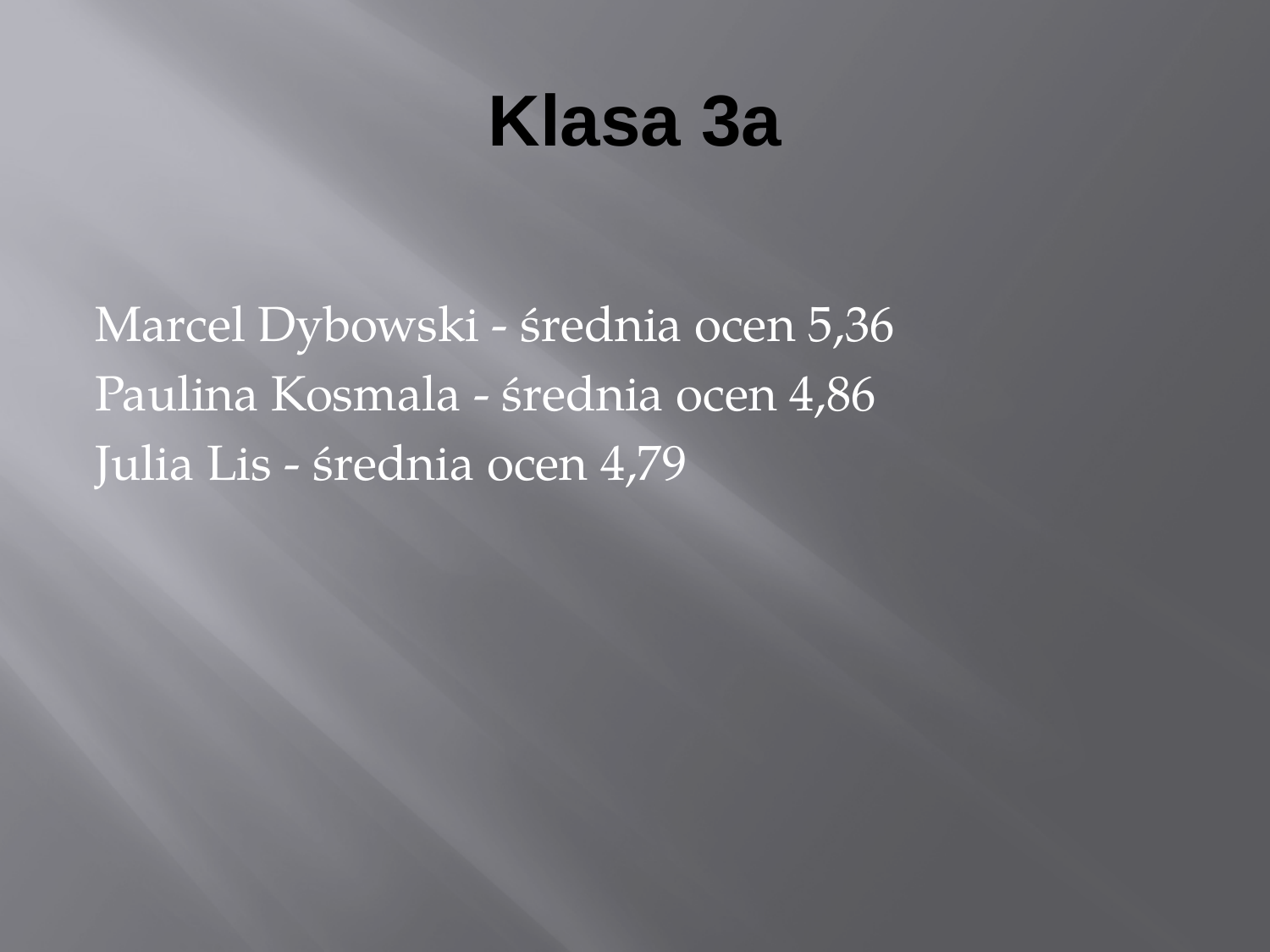

# Klasa 3a
Marcel Dybowski - średnia ocen 5,36
Paulina Kosmala - średnia ocen 4,86
Julia Lis - średnia ocen 4,79